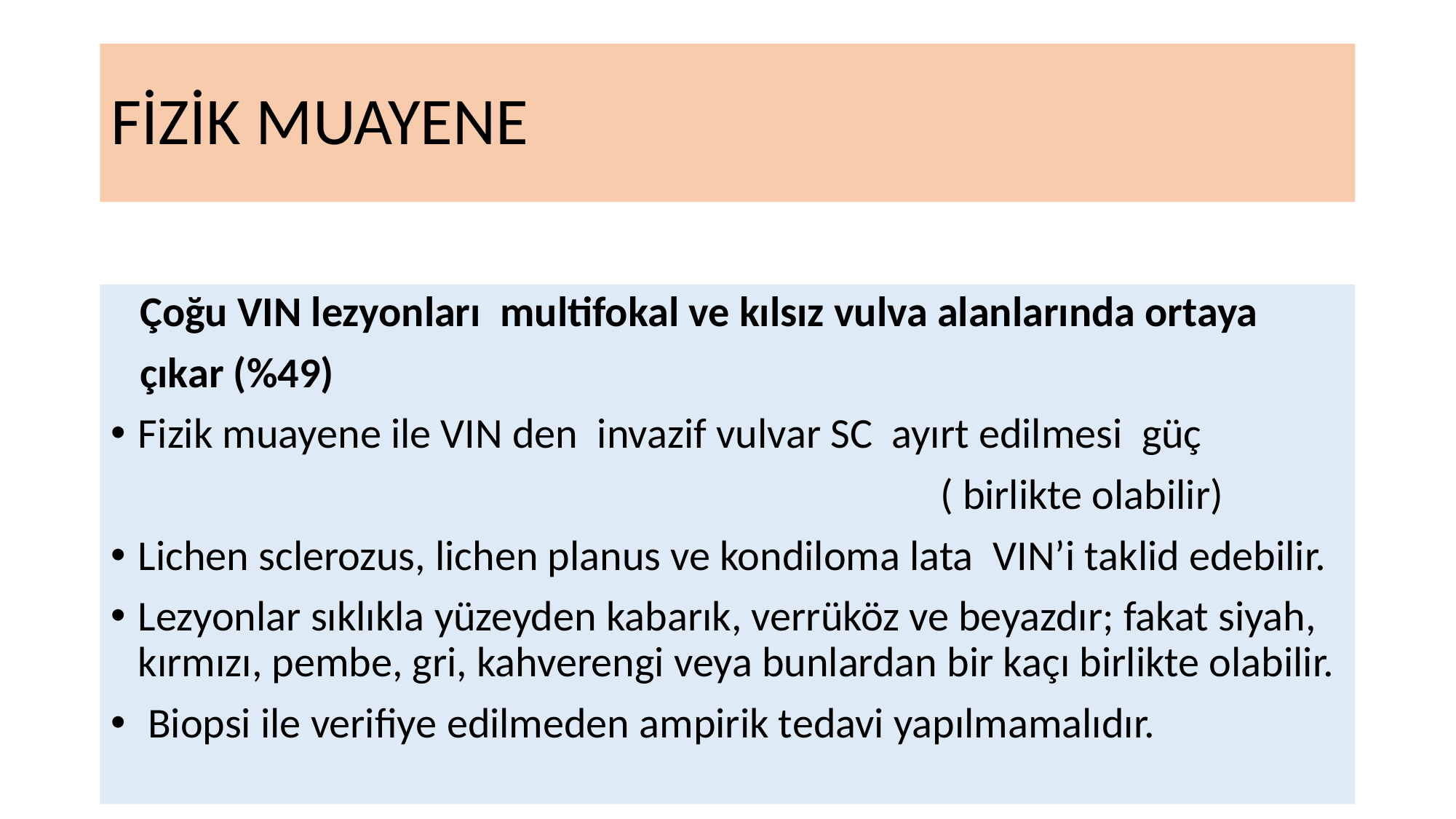

# FİZİK MUAYENE
   Çoğu VIN lezyonları  multifokal ve kılsız vulva alanlarında ortaya
   çıkar (%49)
Fizik muayene ile VIN den  invazif vulvar SC  ayırt edilmesi  güç
                                                                                      ( birlikte olabilir)
Lichen sclerozus, lichen planus ve kondiloma lata  VIN’i taklid edebilir.
Lezyonlar sıklıkla yüzeyden kabarık, verrüköz ve beyazdır; fakat siyah, kırmızı, pembe, gri, kahverengi veya bunlardan bir kaçı birlikte olabilir.
 Biopsi ile verifiye edilmeden ampirik tedavi yapılmamalıdır.